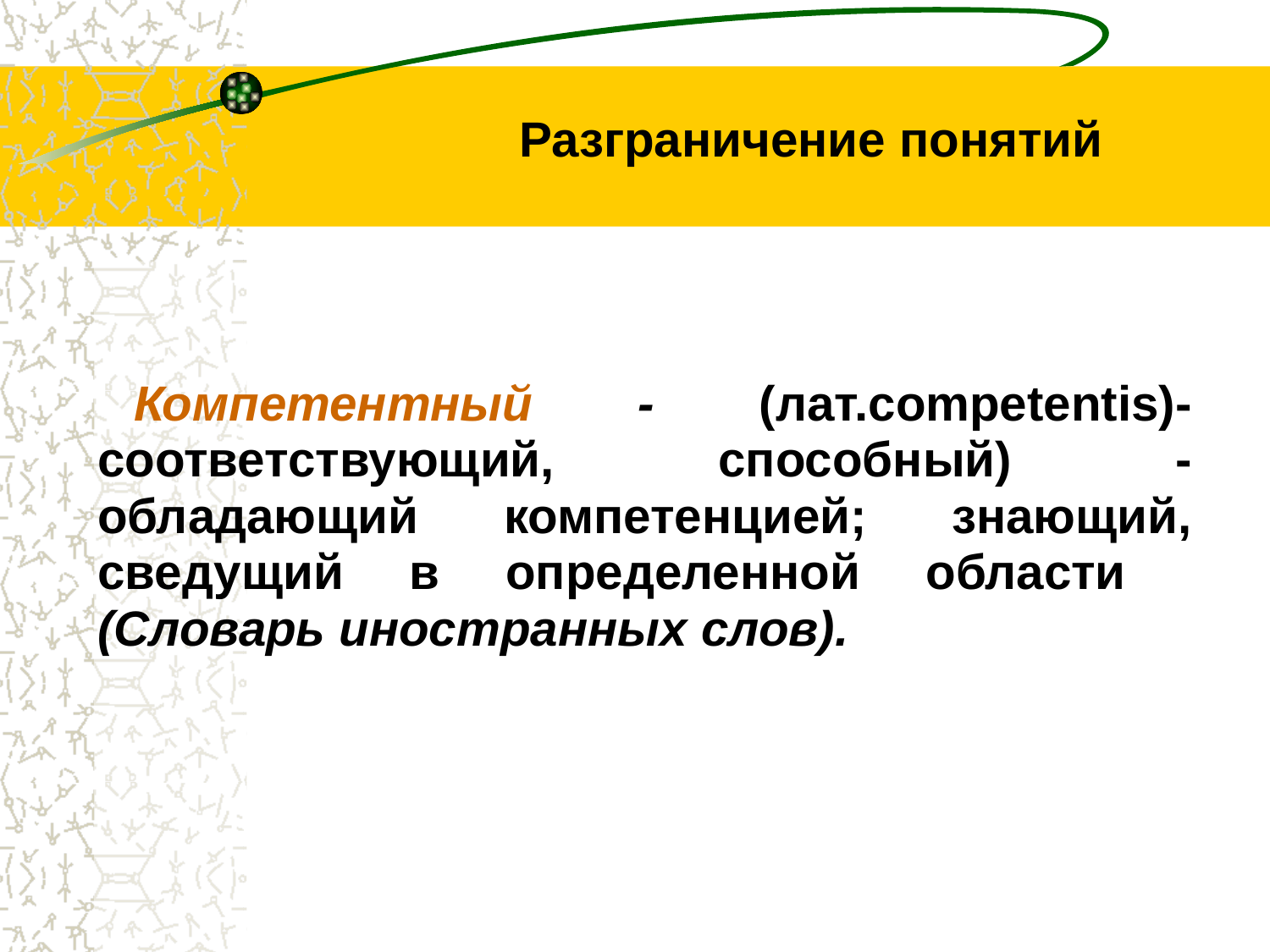

Разграничение понятий

Компетентный - (лат.competentis)- соответствующий, способный) - обладающий компетенцией; знающий, сведущий в определенной области  (Словарь иностранных слов).